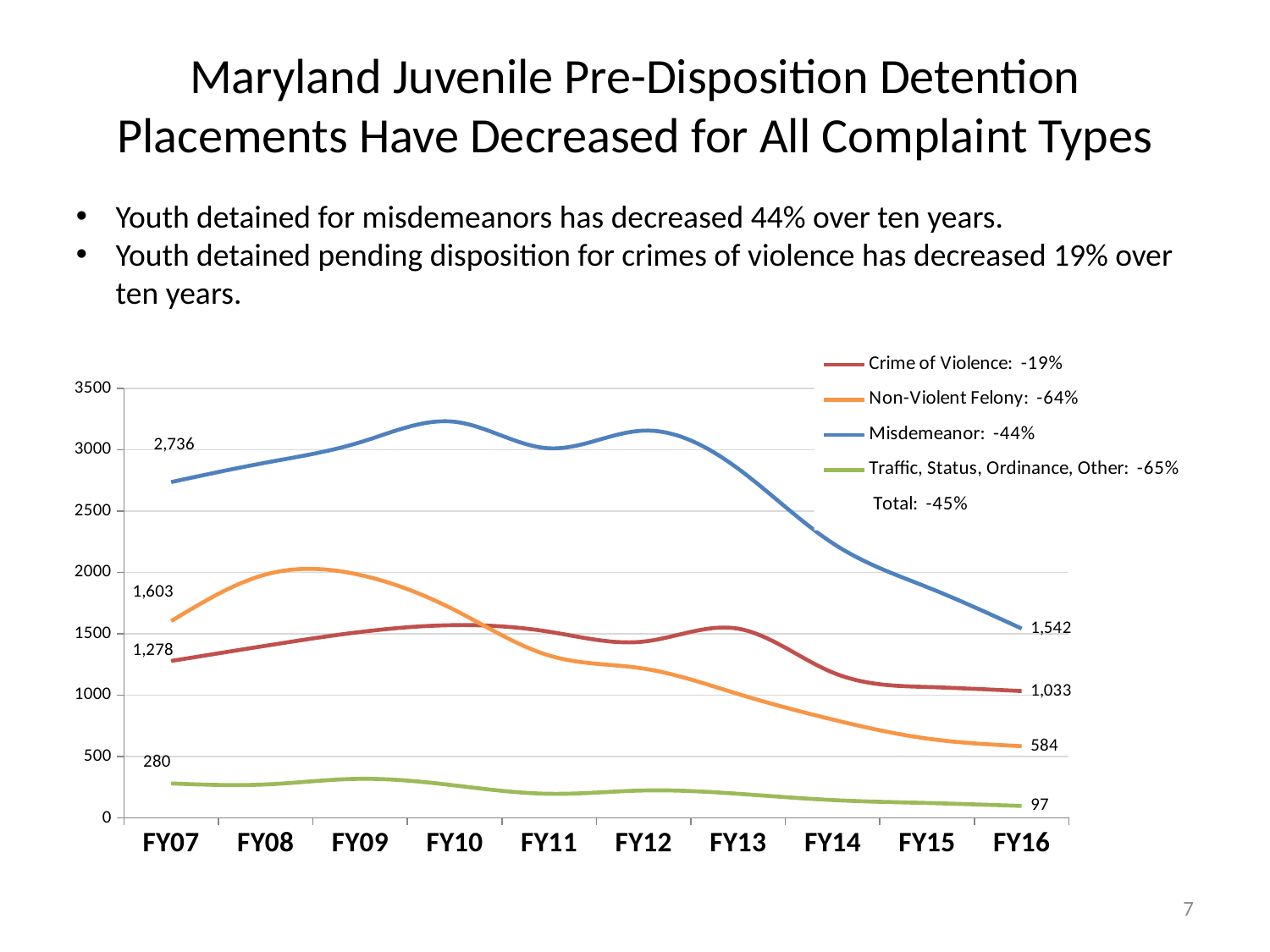

# Maryland Juvenile Pre-Disposition Detention Placements Have Decreased for All Complaint Types
Youth detained for misdemeanors has decreased 44% over ten years.
Youth detained pending disposition for crimes of violence has decreased 19% over ten years.

### Chart

| Category | Crime of Violence:  -19% | Non-Violent Felony:  -64% | Misdemeanor:  -44% | Traffic, Status, Ordinance, Other:  -65% |  Total:  -45% |
|---|---|---|---|---|---|
| FY16 | 1033.0 | 584.0 | 1542.0 | 97.0 | 3256.0 |
| FY15 | 1066.0 | 646.0 | 1880.0 | 121.0 | 3713.0 |
| FY14 | 1184.0 | 801.0 | 2238.0 | 145.0 | 4368.0 |
| FY13 | 1541.0 | 1009.0 | 2845.0 | 196.0 | 5591.0 |
| FY12 | 1436.0 | 1216.0 | 3155.0 | 223.0 | 6030.0 |
| FY11 | 1516.0 | 1322.0 | 3011.0 | 196.0 | 6045.0 |
| FY10 | 1570.0 | 1693.0 | 3227.0 | 264.0 | 6754.0 |
| FY09 | 1514.0 | 1979.0 | 3060.0 | 318.0 | 6871.0 |
| FY08 | 1402.0 | 1983.0 | 2894.0 | 272.0 | 6551.0 |
| FY07 | 1278.0 | 1603.0 | 2736.0 | 280.0 | 5897.0 |
7